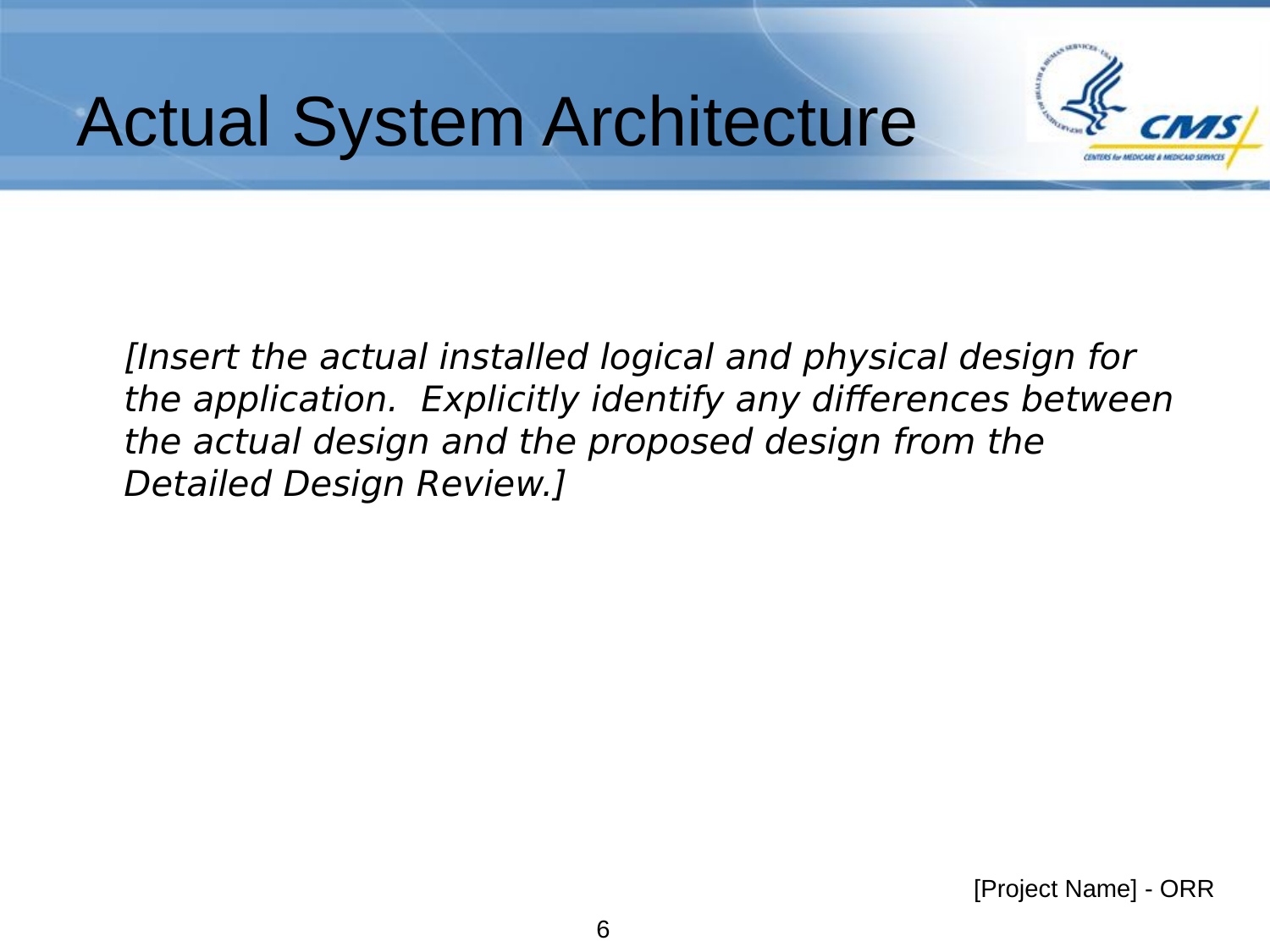

# Actual System Architecture
[Insert the actual installed logical and physical design for the application.  Explicitly identify any differences between the actual design and the proposed design from the Detailed Design Review.]

[Project Name] - ORR
6